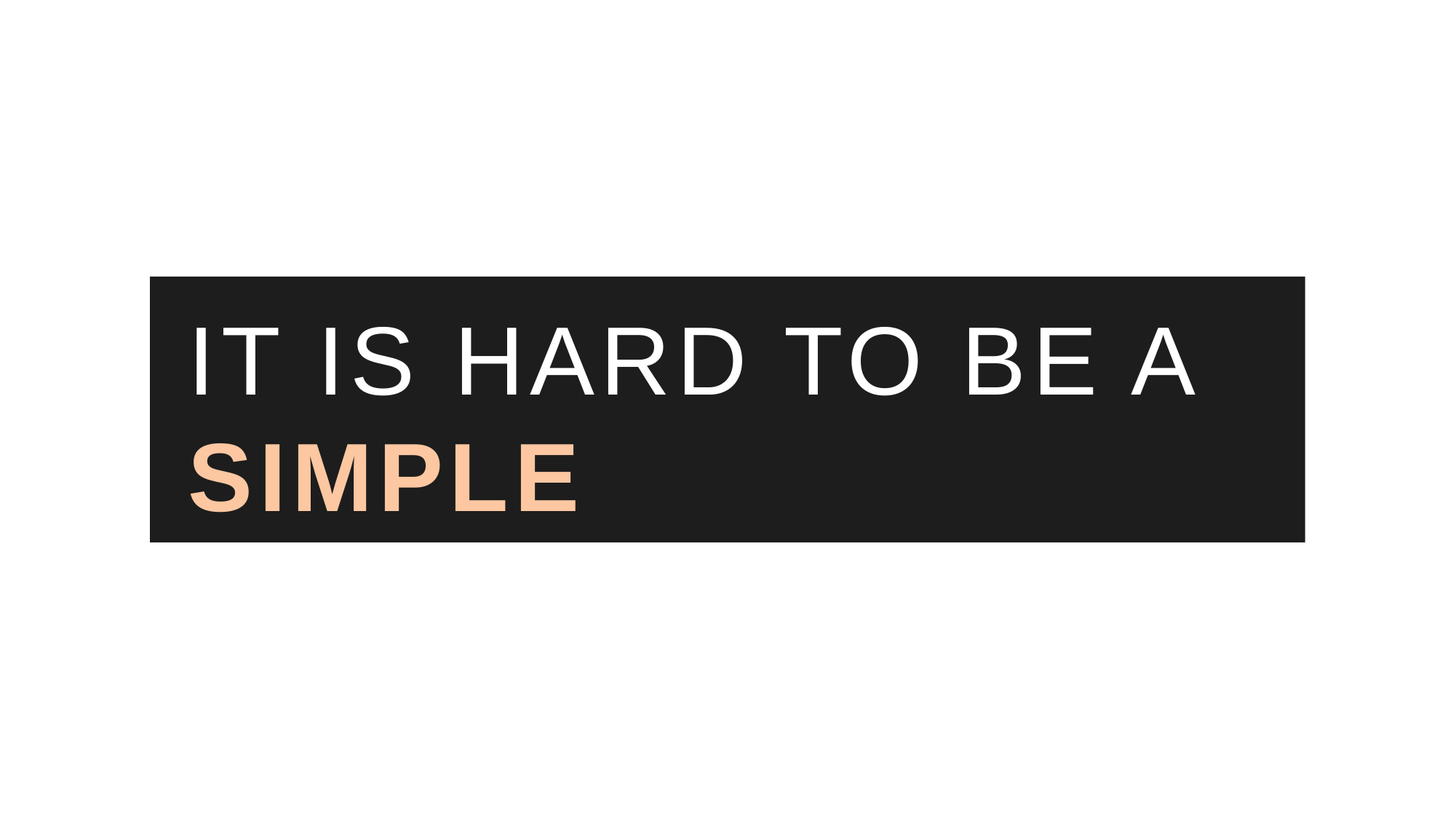

IT IS HARD TO BE A SIMPLE